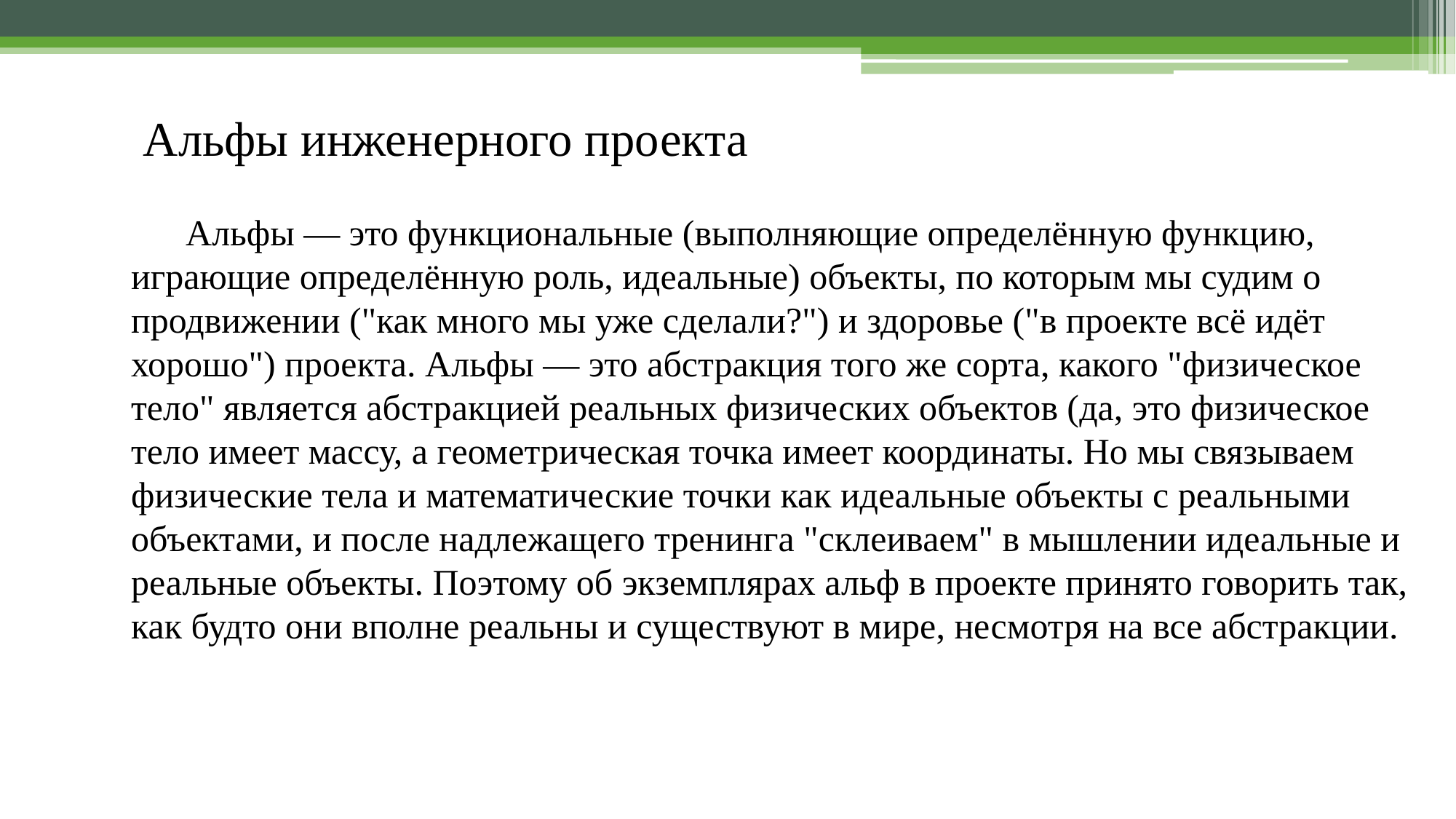

Альфы инженерного проекта

      Альфы — это функциональные (выполняющие определённую функцию, играющие определённую роль, идеальные) объекты, по которым мы судим о продвижении ("как много мы уже сделали?") и здоровье ("в проекте всё идёт хорошо") проекта. Альфы — это абстракция того же сорта, какого "физическое тело" является абстракцией реальных физических объектов (да, это физическое тело имеет массу, а геометрическая точка имеет координаты. Но мы связываем физические тела и математические точки как идеальные объекты с реальными объектами, и после надлежащего тренинга "склеиваем" в мышлении идеальные и реальные объекты. Поэтому об экземплярах альф в проекте принято говорить так, как будто они вполне реальны и существуют в мире, несмотря на все абстракции.